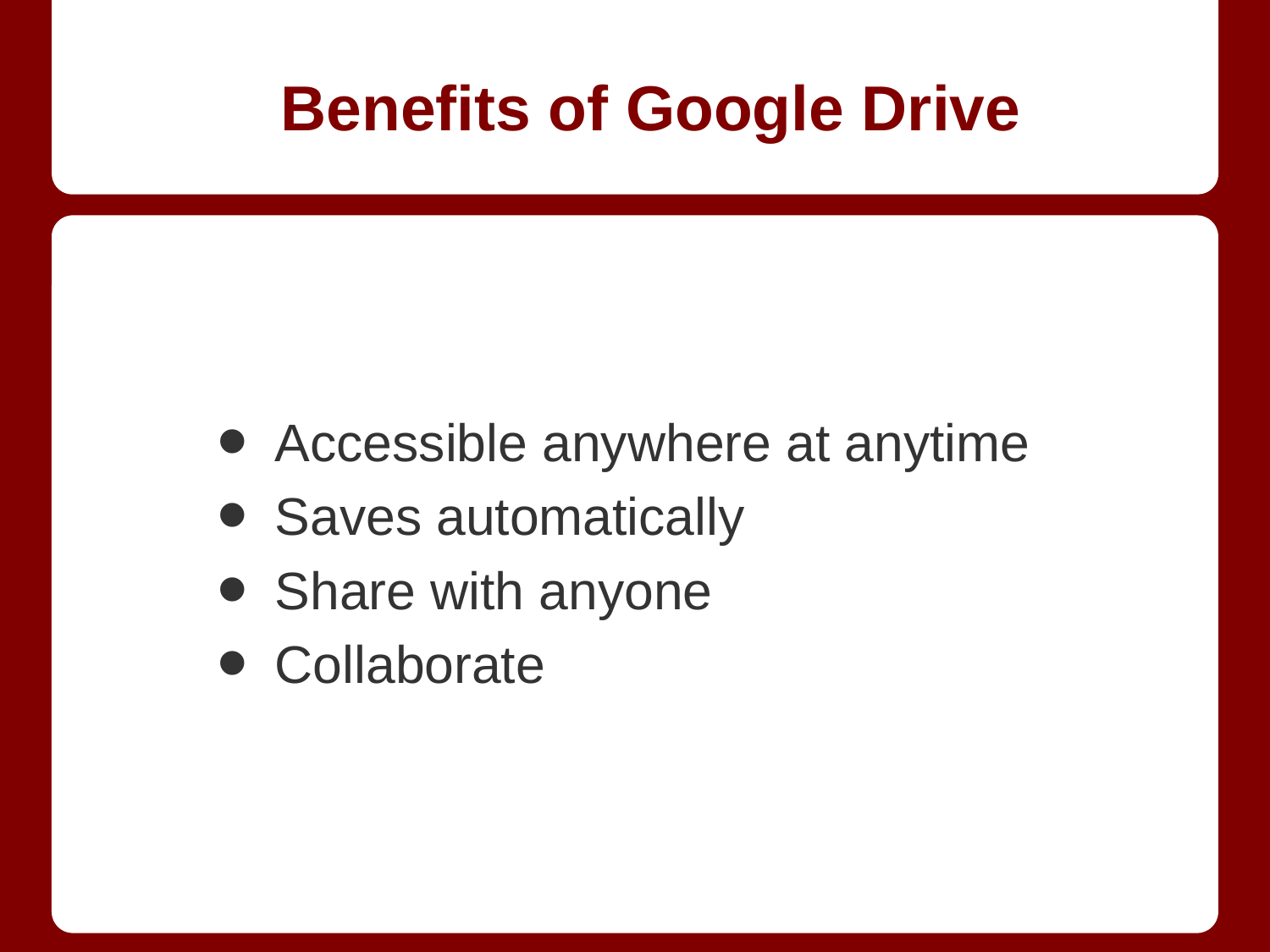

# Benefits of Google Drive
Accessible anywhere at anytime
Saves automatically
Share with anyone
Collaborate